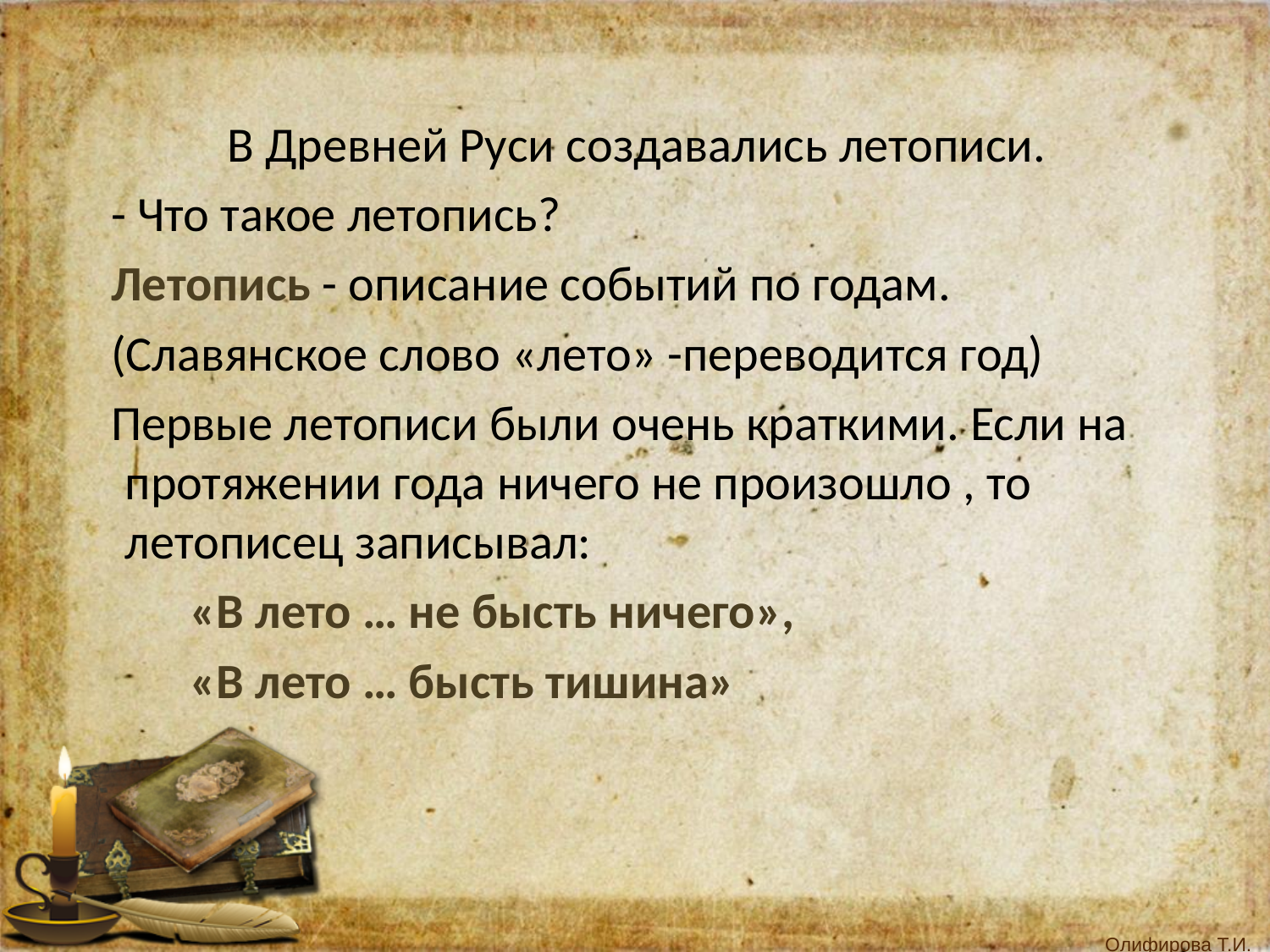

В Древней Руси создавались летописи.
   - Что такое летопись?
   Летопись - описание событий по годам.
   (Славянское слово «лето» -переводится год)
   Первые летописи были очень краткими. Если на протяжении года ничего не произошло , то летописец записывал:
          «В лето … не бысть ничего»,
          «В лето … бысть тишина»